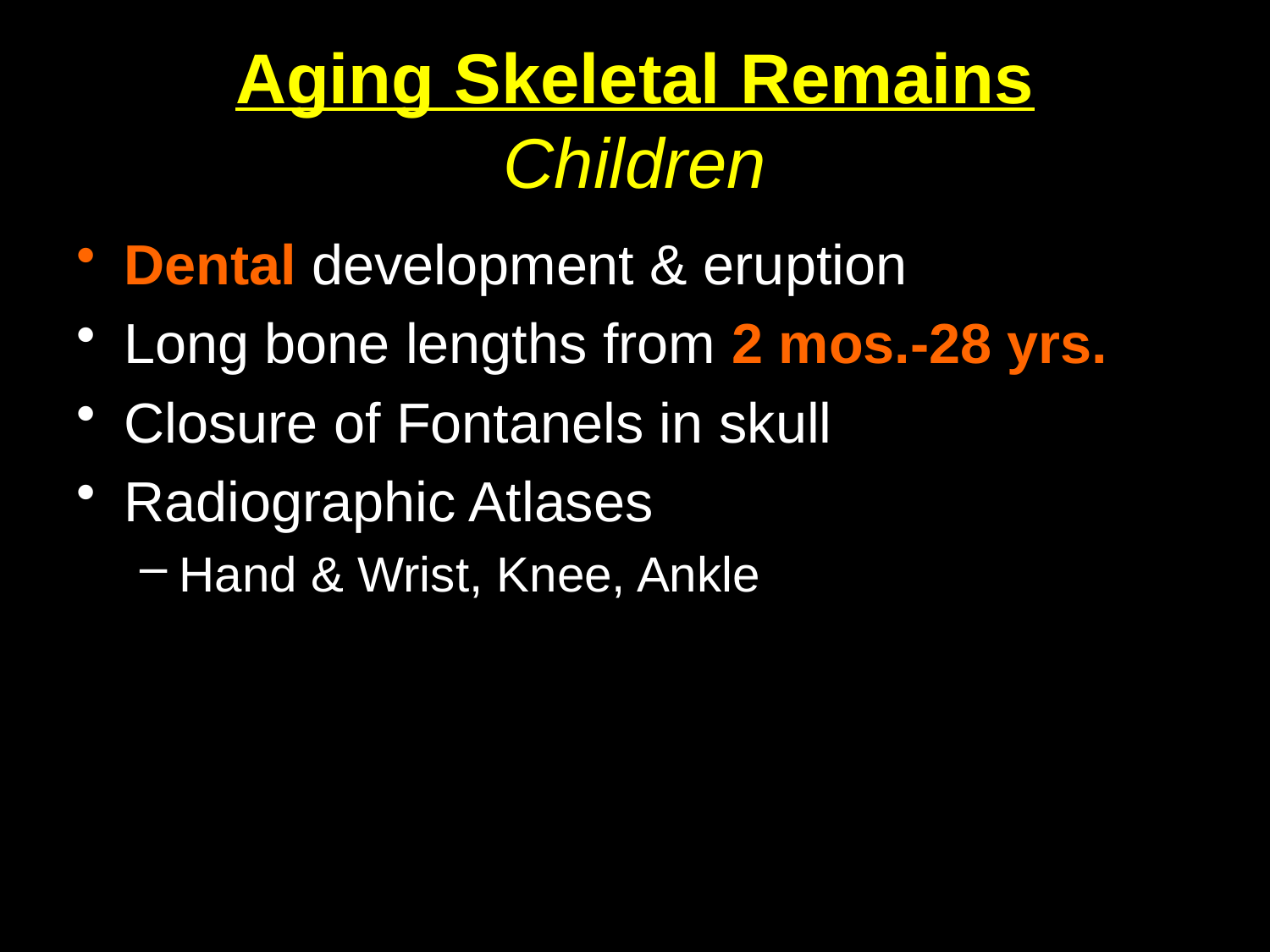

# Aging Skeletal Remains Children
Dental development & eruption
Long bone lengths from 2 mos.-28 yrs.
Closure of Fontanels in skull
Radiographic Atlases
Hand & Wrist, Knee, Ankle